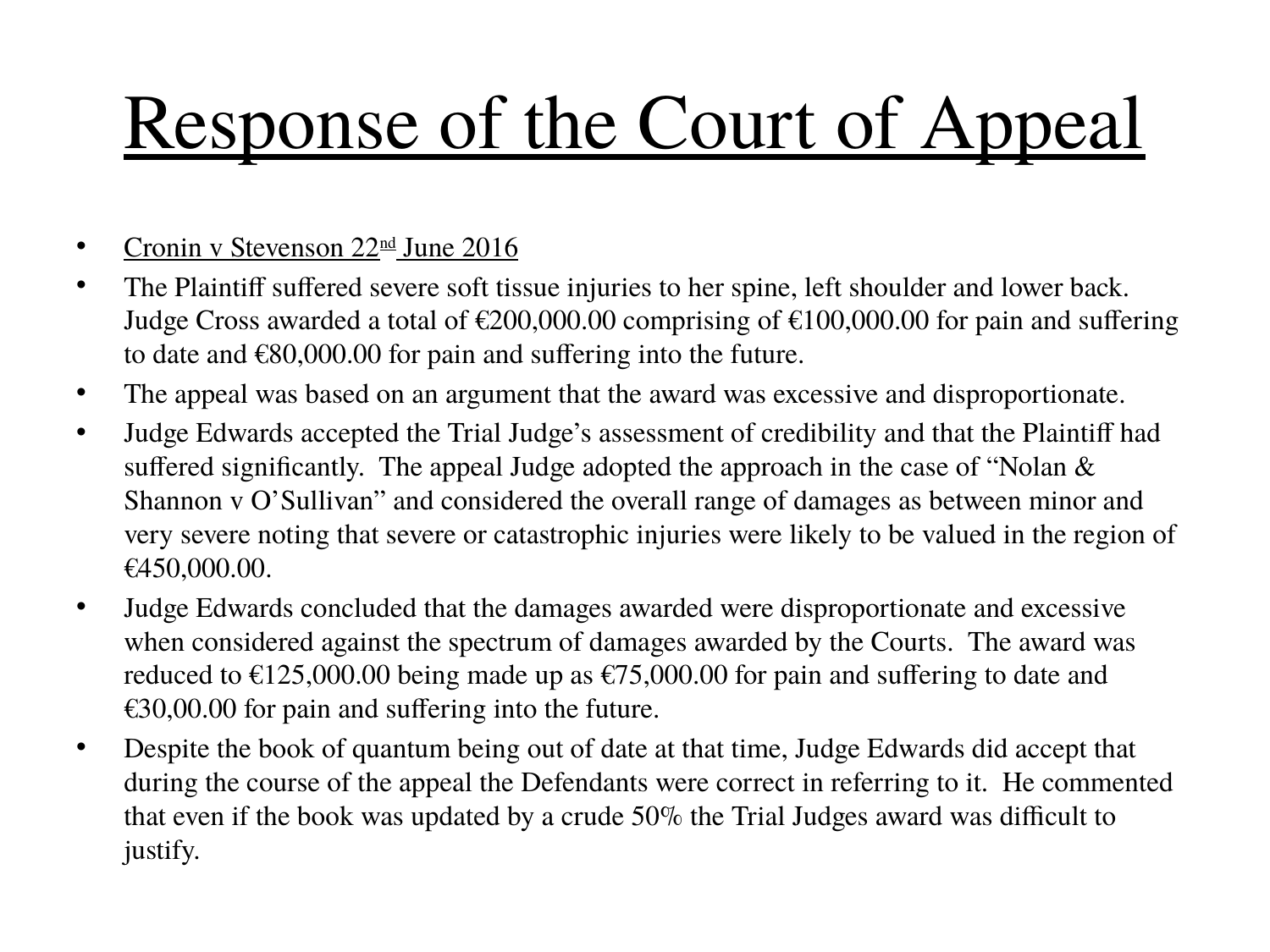

# Response of the Court of Appeal
Cronin v Stevenson 22nd June 2016
The Plaintiff suffered severe soft tissue injuries to her spine, left shoulder and lower back.  Judge Cross awarded a total of €200,000.00 comprising of €100,000.00 for pain and suffering to date and €80,000.00 for pain and suffering into the future.
The appeal was based on an argument that the award was excessive and disproportionate.
Judge Edwards accepted the Trial Judge’s assessment of credibility and that the Plaintiff had suffered significantly.  The appeal Judge adopted the approach in the case of “Nolan & Shannon v O’Sullivan” and considered the overall range of damages as between minor and very severe noting that severe or catastrophic injuries were likely to be valued in the region of €450,000.00.
Judge Edwards concluded that the damages awarded were disproportionate and excessive when considered against the spectrum of damages awarded by the Courts.  The award was reduced to €125,000.00 being made up as €75,000.00 for pain and suffering to date and €30,00.00 for pain and suffering into the future.
Despite the book of quantum being out of date at that time, Judge Edwards did accept that during the course of the appeal the Defendants were correct in referring to it.  He commented that even if the book was updated by a crude 50% the Trial Judges award was difficult to justify.